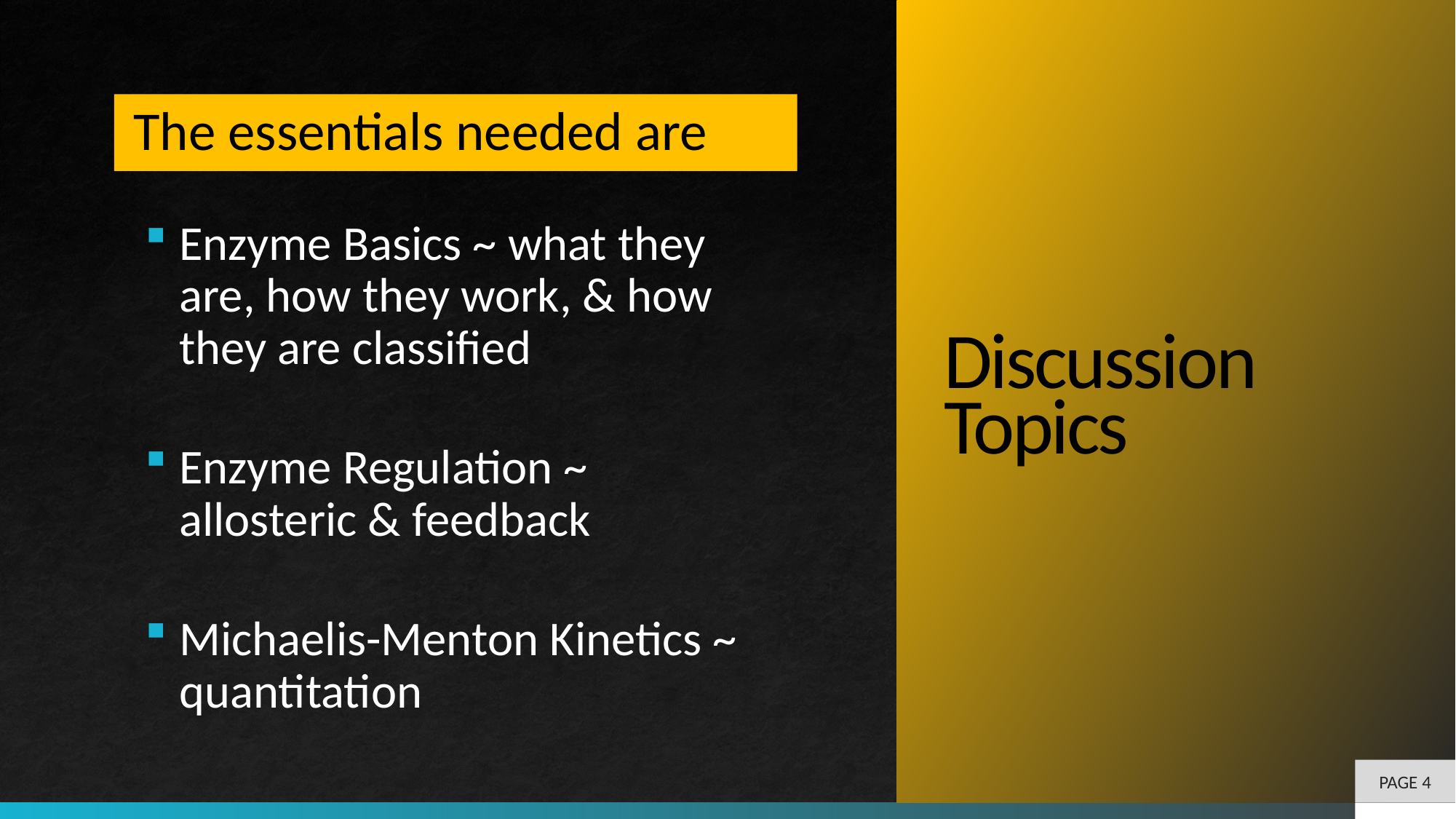

# Discussion Topics

The essentials needed are
Enzyme Basics ~ what they are, how they work, & how they are classified

Enzyme Regulation ~ allosteric & feedback

Michaelis-Menton Kinetics ~ quantitation
PAGE 4